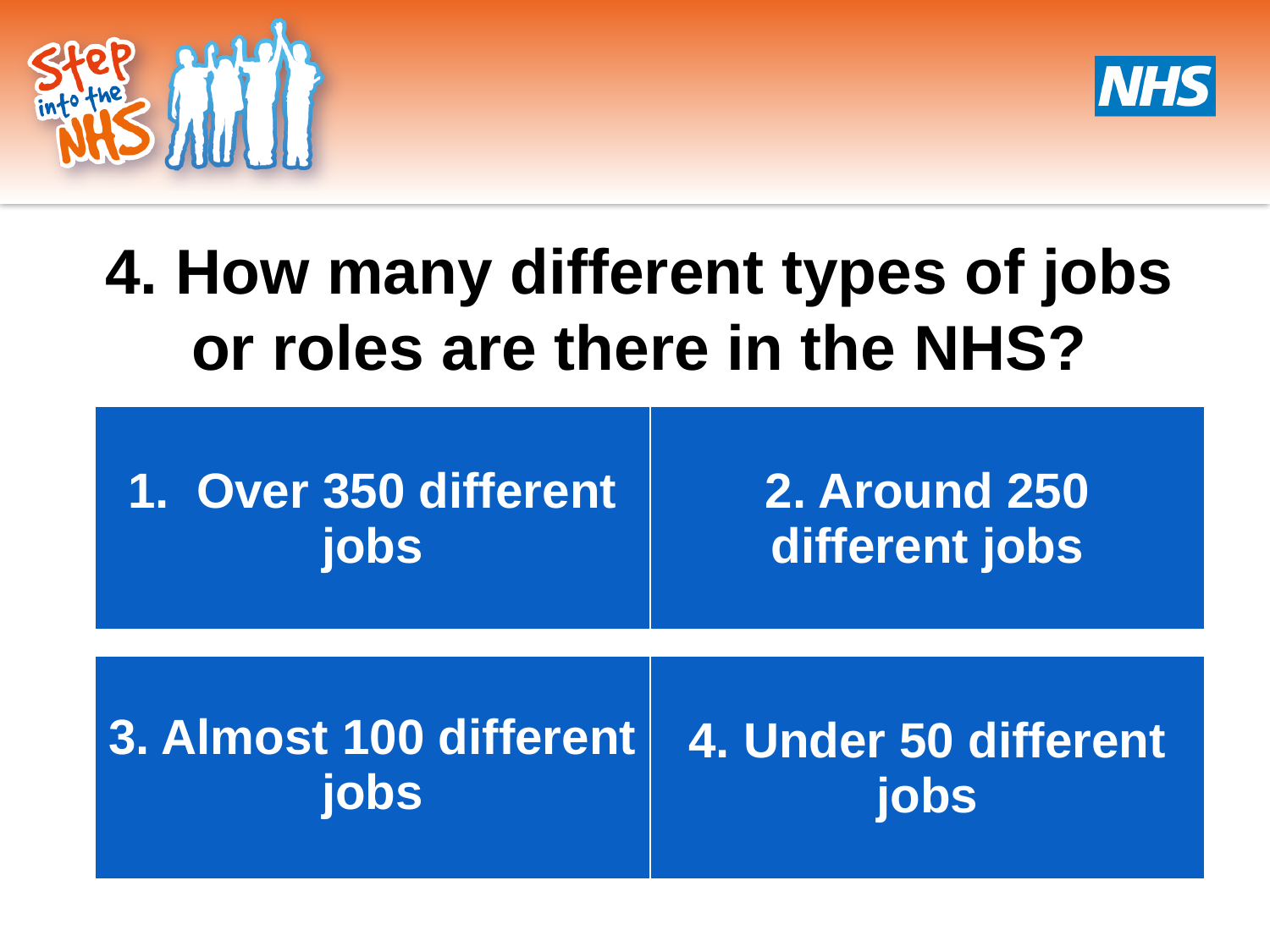

4. How many different types of jobs or roles are there in the NHS?
| 1. Over 350 different jobs | 2. Around 250 different jobs |
| --- | --- |
| 3. Almost 100 different jobs | 4. Under 50 different jobs |
| --- | --- |